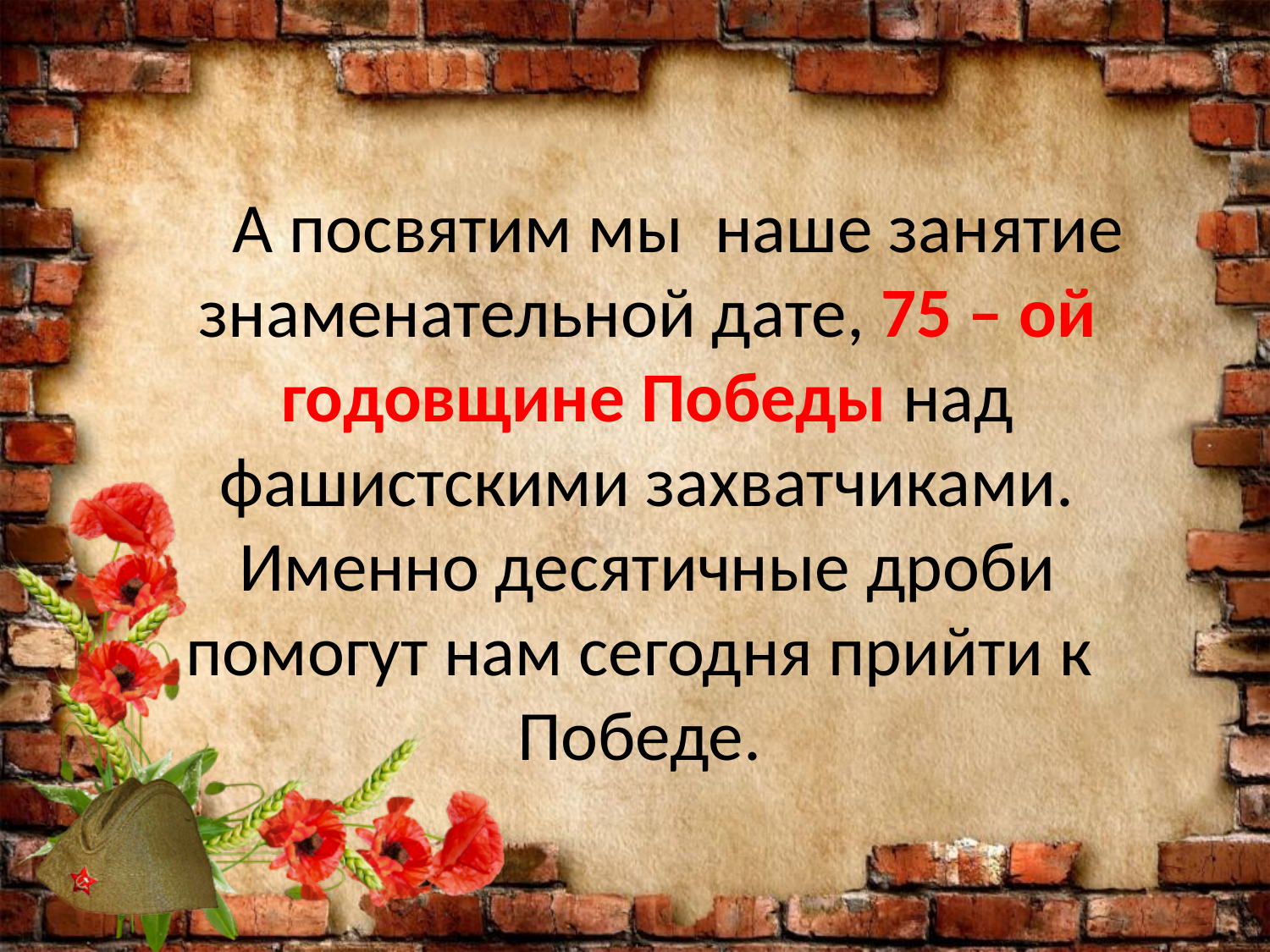

А посвятим мы  наше занятие знаменательной дате, 75 – ой годовщине Победы над фашистскими захватчиками. Именно десятичные дроби помогут нам сегодня прийти к  Победе.